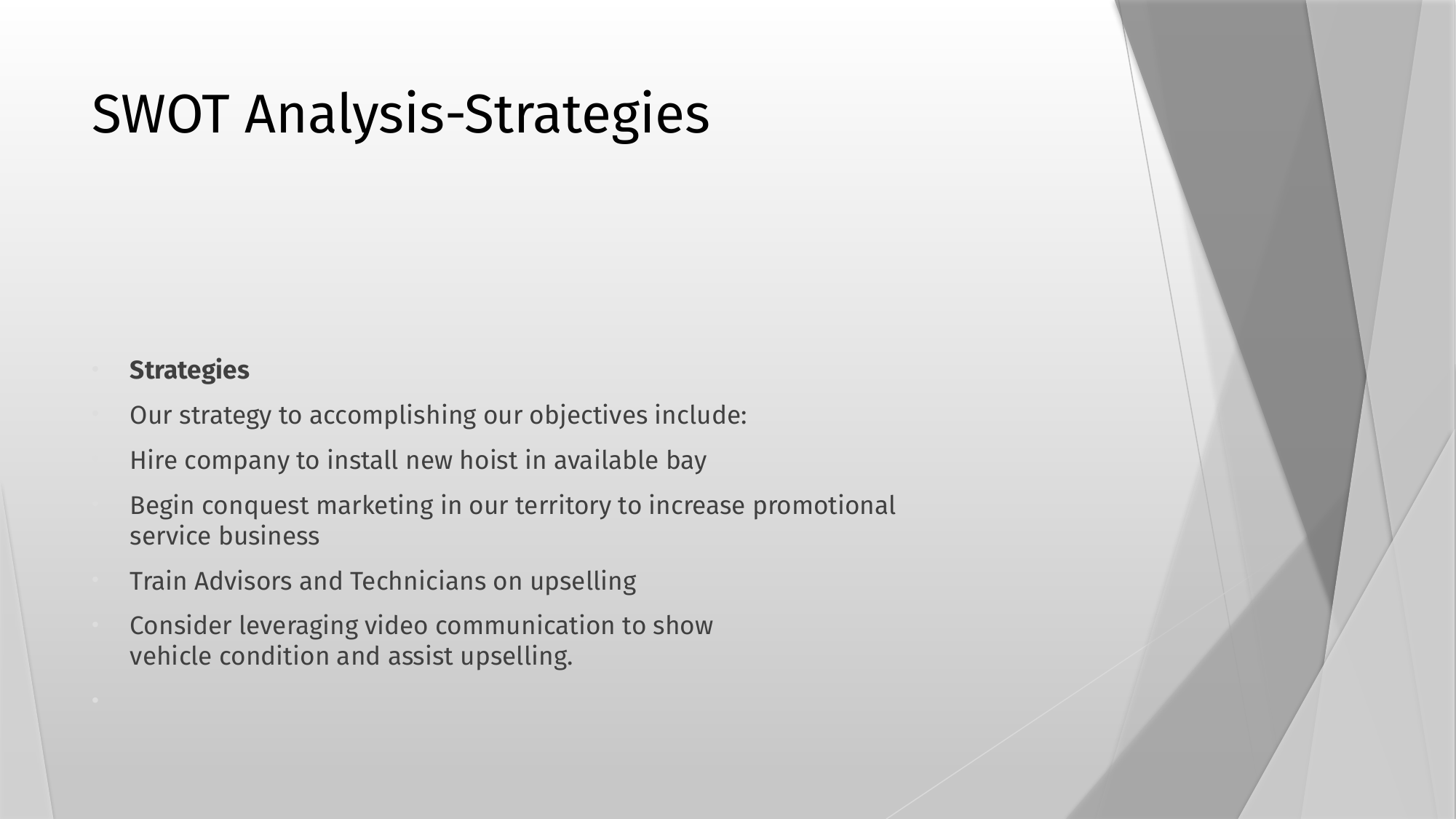

# SWOT Analysis-Strategies

Strategies​
Our strategy to accomplishing our objectives include:​
Hire company to install new hoist in available bay​
Begin conquest marketing in our territory to increase promotional​
service business​
Train Advisors and Technicians on upselling​
Consider leveraging video communication to show​
vehicle condition and assist upselling.​
​